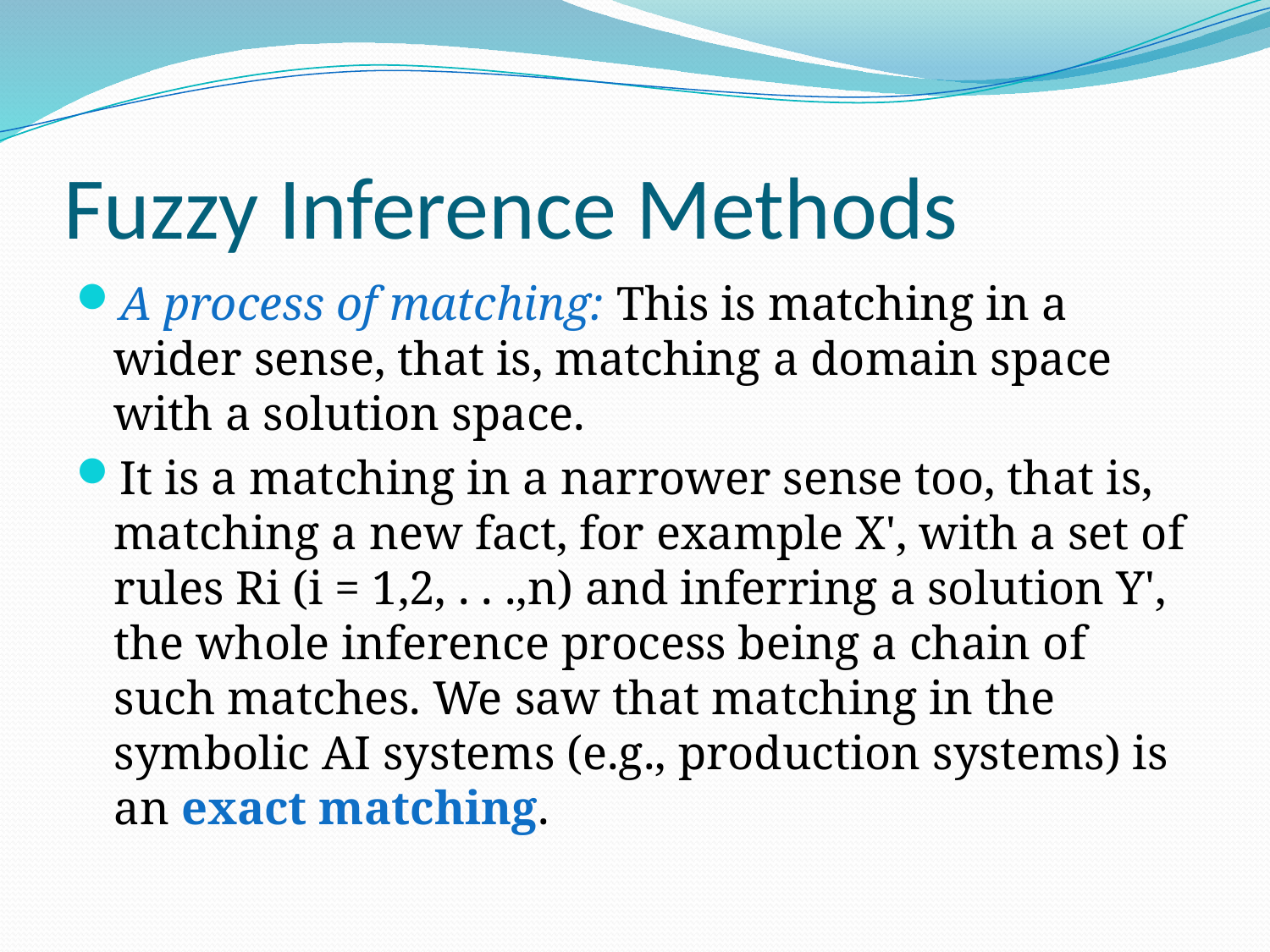

# Fuzzy Inference Methods
A process of matching: This is matching in a wider sense, that is, matching a domain space with a solution space.
It is a matching in a narrower sense too, that is, matching a new fact, for example X', with a set of rules Ri (i = 1,2, . . .,n) and inferring a solution Y', the whole inference process being a chain of such matches. We saw that matching in the symbolic AI systems (e.g., production systems) is an exact matching.